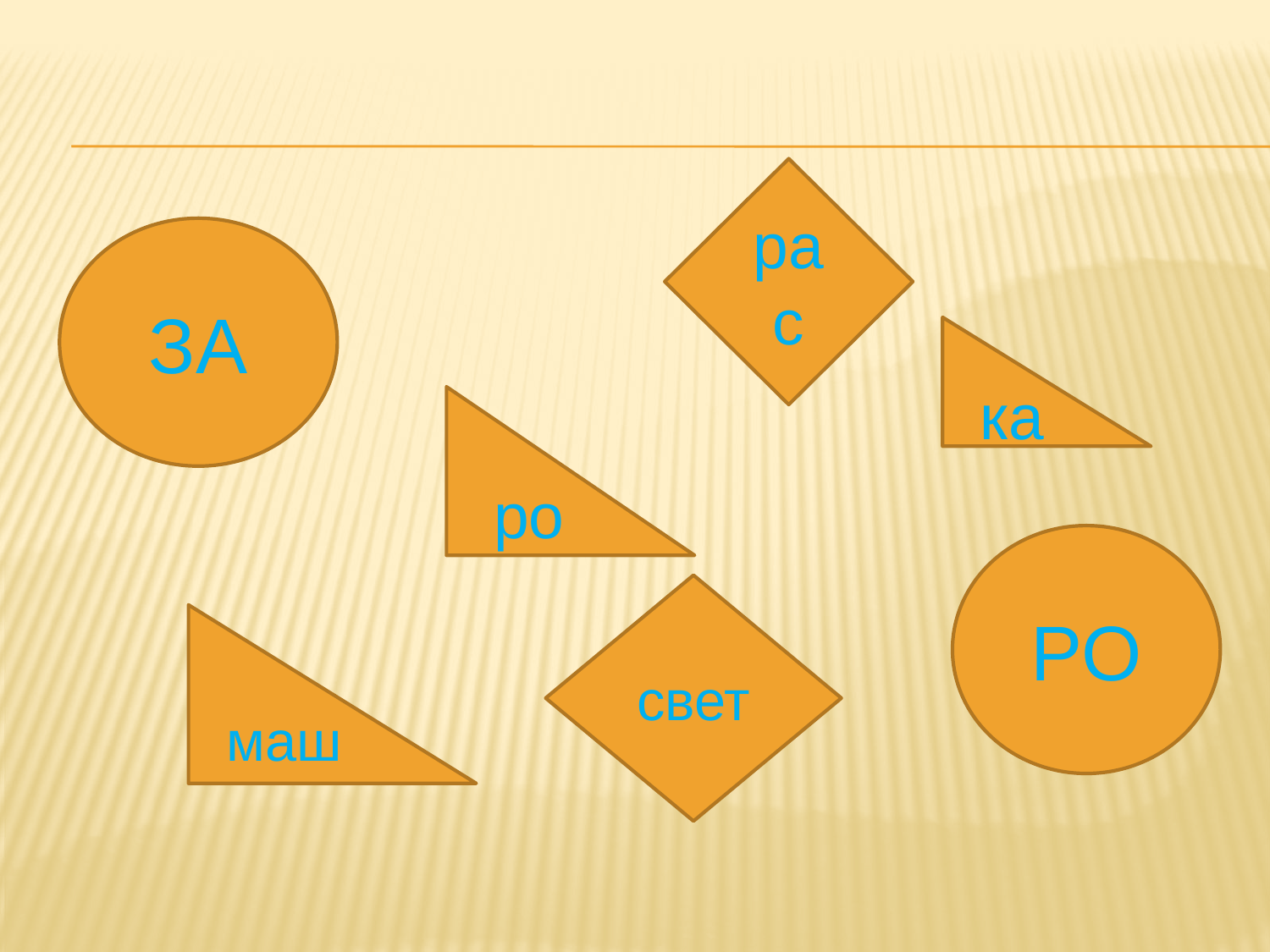

рас

ЗА
ка
ро
РО
свет
маш